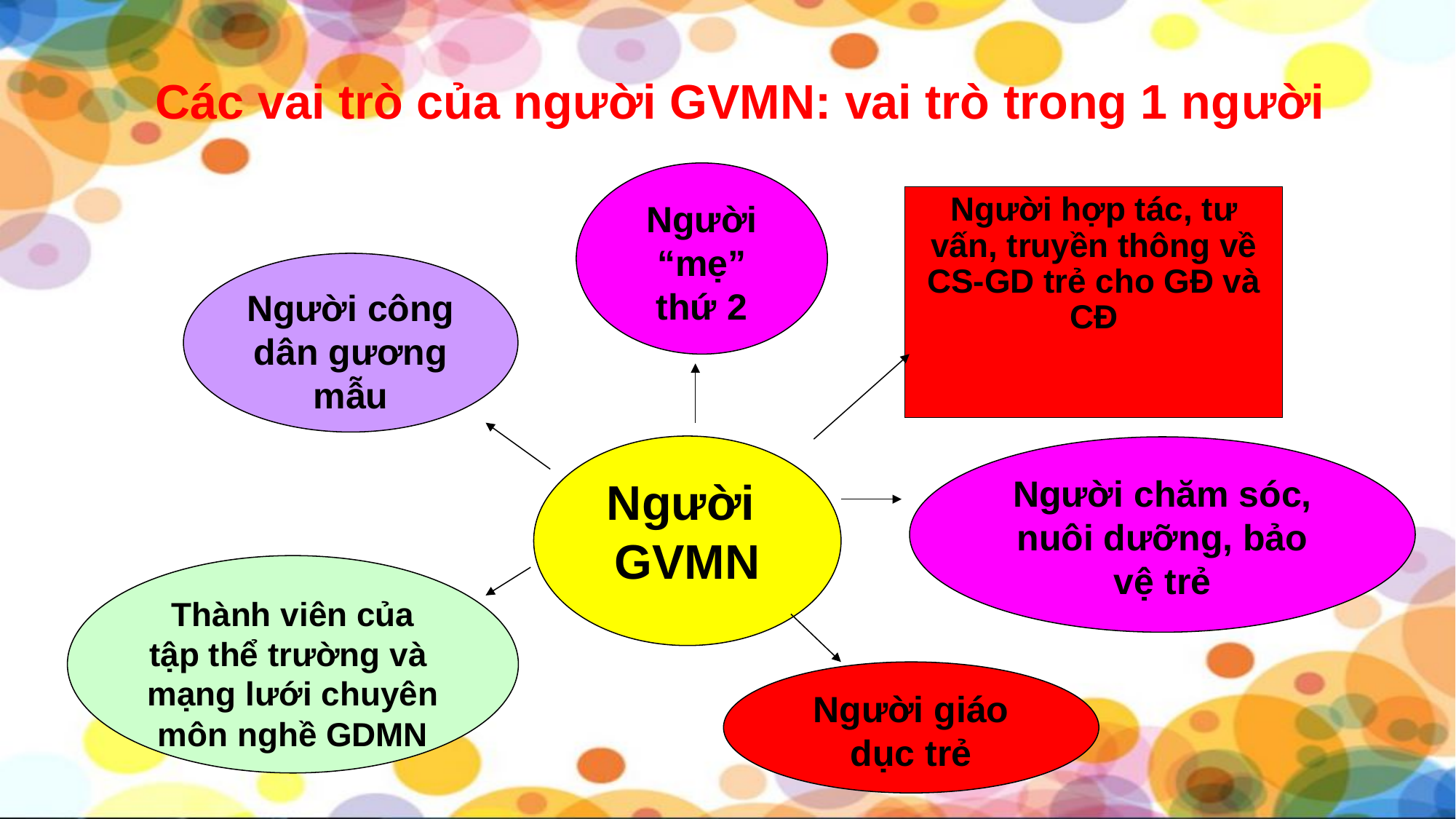

# Các vai trò của người GVMN: vai trò trong 1 người
Người “mẹ” thứ 2
Người hợp tác, tư vấn, truyền thông về CS-GD trẻ cho GĐ và CĐ
Người công dân gương mẫu
Người
GVMN
Người chăm sóc, nuôi dưỡng, bảo vệ trẻ
Thành viên của tập thể trường và  mạng lưới chuyên môn nghề GDMN
Người giáo dục trẻ